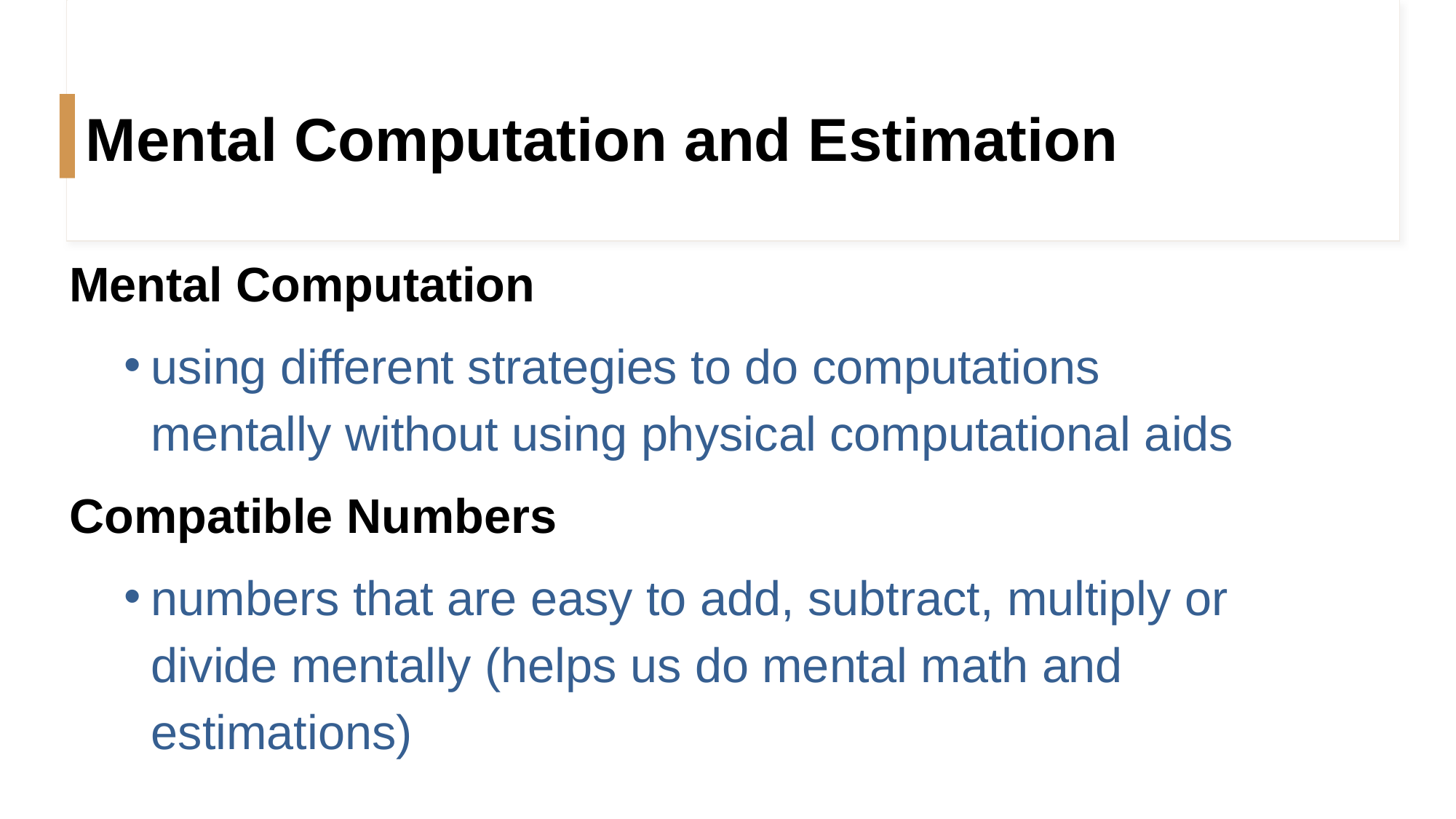

Mental Computation and Estimation
#
Mental Computation
using different strategies to do computations mentally without using physical computational aids
Compatible Numbers
numbers that are easy to add, subtract, multiply or divide mentally (helps us do mental math and estimations)